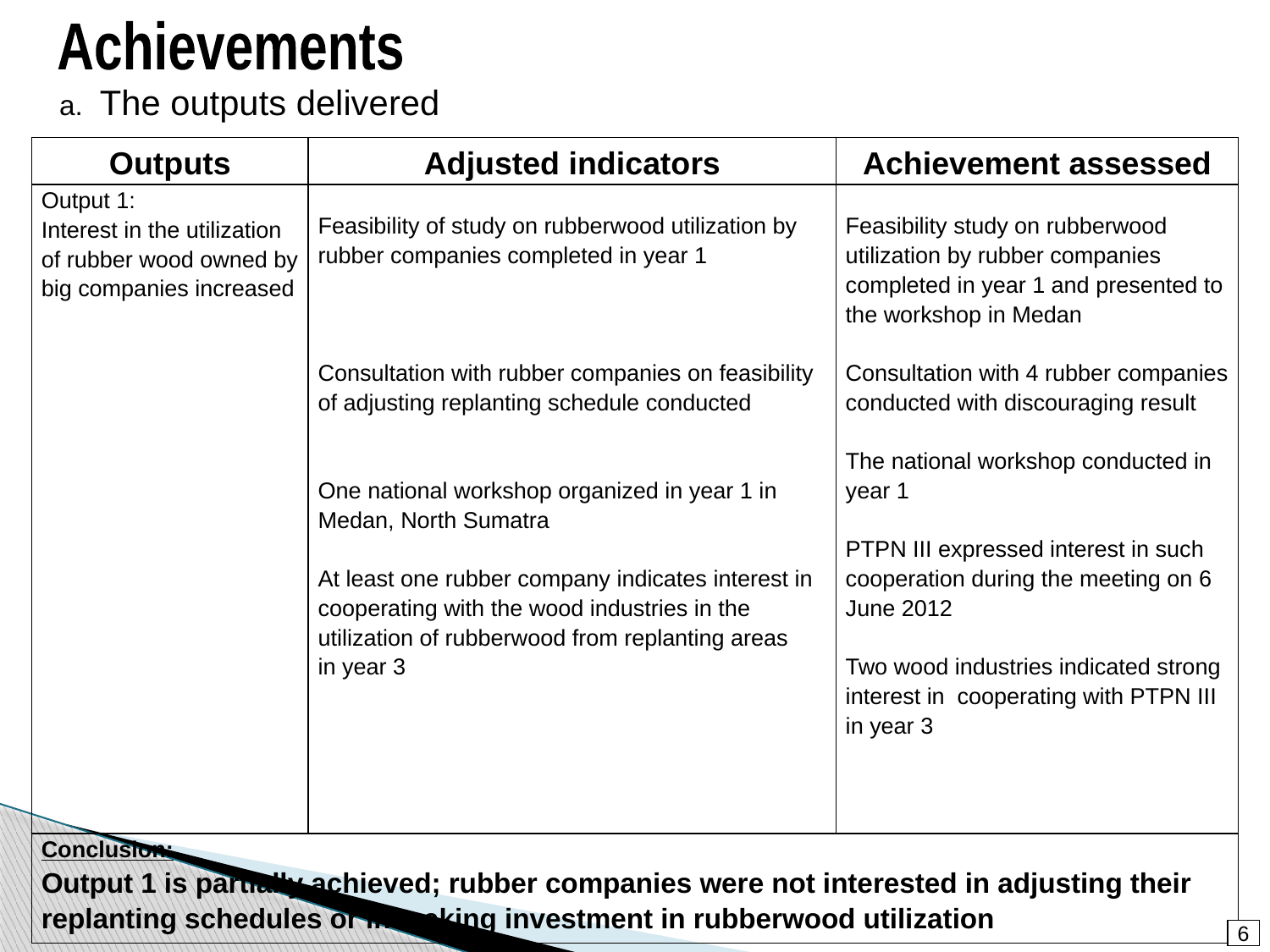

Achievements
The outputs delivered
| Outputs | Adjusted indicators | Achievement assessed |
| --- | --- | --- |
| Output 1: Interest in the utilization of rubber wood owned by big companies increased | Feasibility of study on rubberwood utilization by rubber companies completed in year 1 Consultation with rubber companies on feasibility of adjusting replanting schedule conducted One national workshop organized in year 1 in Medan, North Sumatra At least one rubber company indicates interest in cooperating with the wood industries in the utilization of rubberwood from replanting areas in year 3 | Feasibility study on rubberwood utilization by rubber companies completed in year 1 and presented to the workshop in Medan Consultation with 4 rubber companies conducted with discouraging result The national workshop conducted in year 1 PTPN III expressed interest in such cooperation during the meeting on 6 June 2012 Two wood industries indicated strong interest in cooperating with PTPN III in year 3 |
| Conclusion: Output 1 is partially achieved; rubber companies were not interested in adjusting their replanting schedules or in making investment in rubberwood utilization |  |  |
6